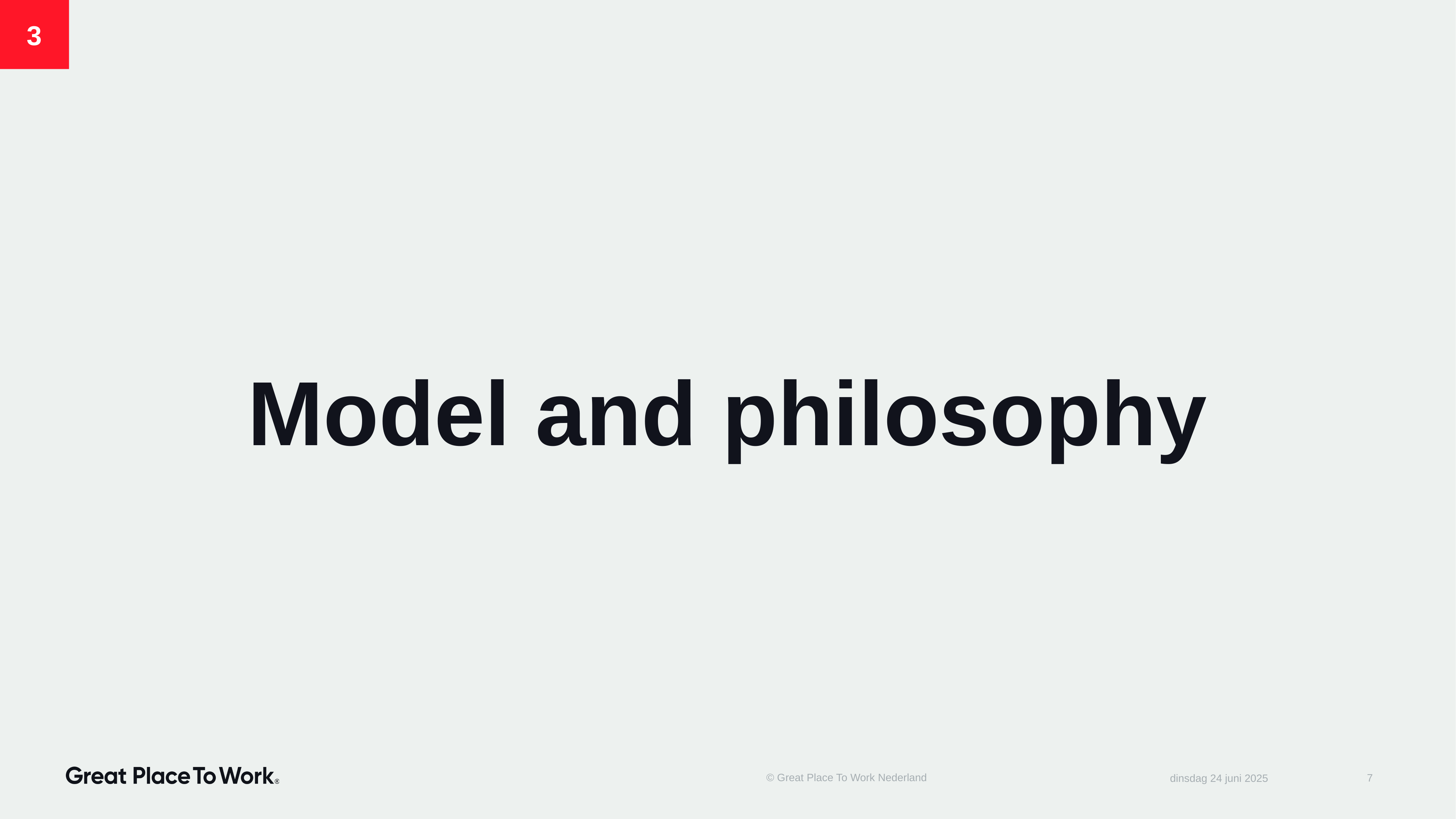

3
Model and philosophy
© Great Place To Work Nederland
7
dinsdag 24 juni 2025